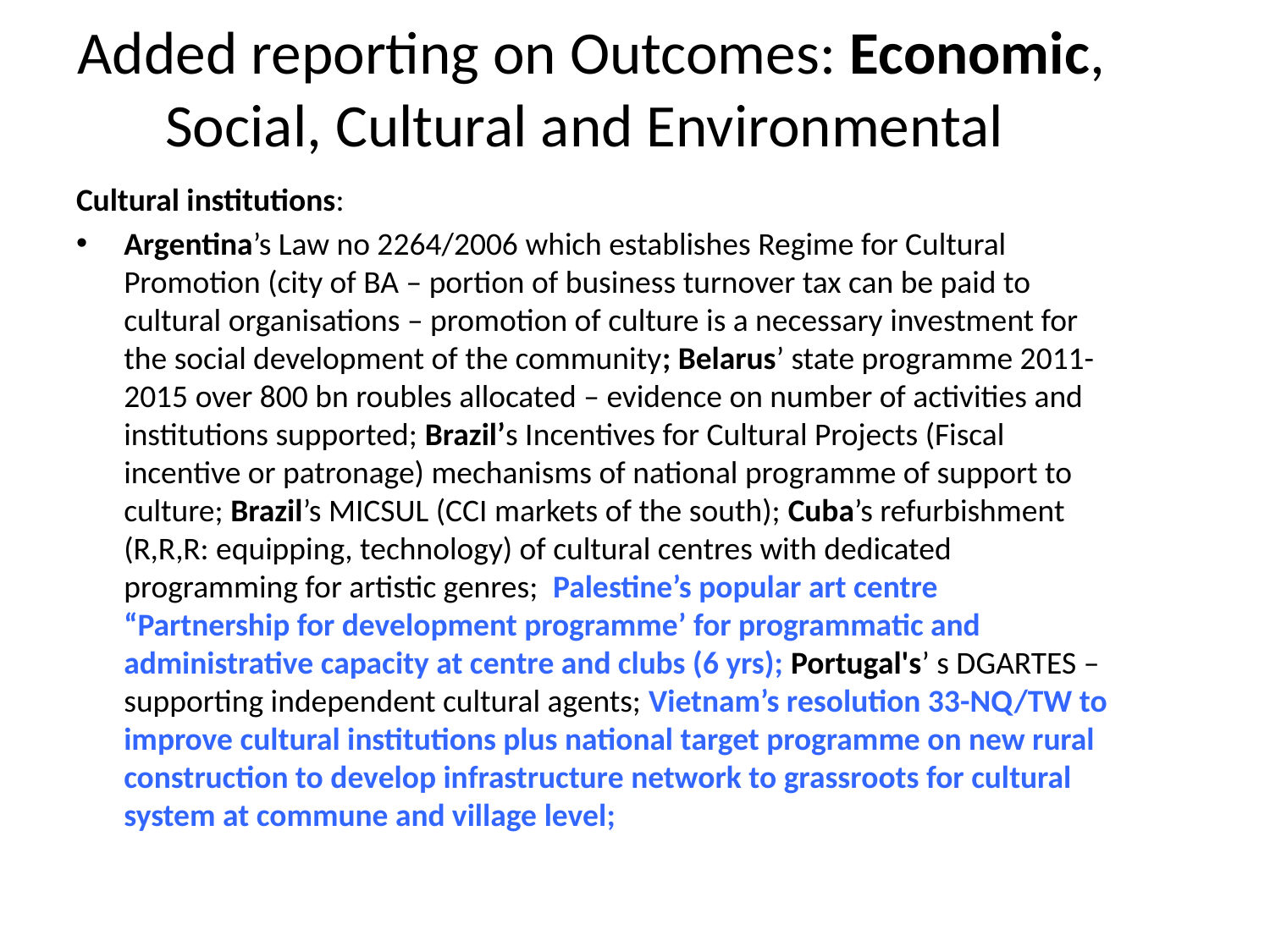

# Added reporting on Outcomes: Economic, Social, Cultural and Environmental
Cultural institutions:
Argentina’s Law no 2264/2006 which establishes Regime for Cultural Promotion (city of BA – portion of business turnover tax can be paid to cultural organisations – promotion of culture is a necessary investment for the social development of the community; Belarus’ state programme 2011-2015 over 800 bn roubles allocated – evidence on number of activities and institutions supported; Brazil’s Incentives for Cultural Projects (Fiscal incentive or patronage) mechanisms of national programme of support to culture; Brazil’s MICSUL (CCI markets of the south); Cuba’s refurbishment (R,R,R: equipping, technology) of cultural centres with dedicated programming for artistic genres;  Palestine’s popular art centre “Partnership for development programme’ for programmatic and administrative capacity at centre and clubs (6 yrs); Portugal's’ s DGARTES – supporting independent cultural agents; Vietnam’s resolution 33-NQ/TW to improve cultural institutions plus national target programme on new rural construction to develop infrastructure network to grassroots for cultural system at commune and village level;